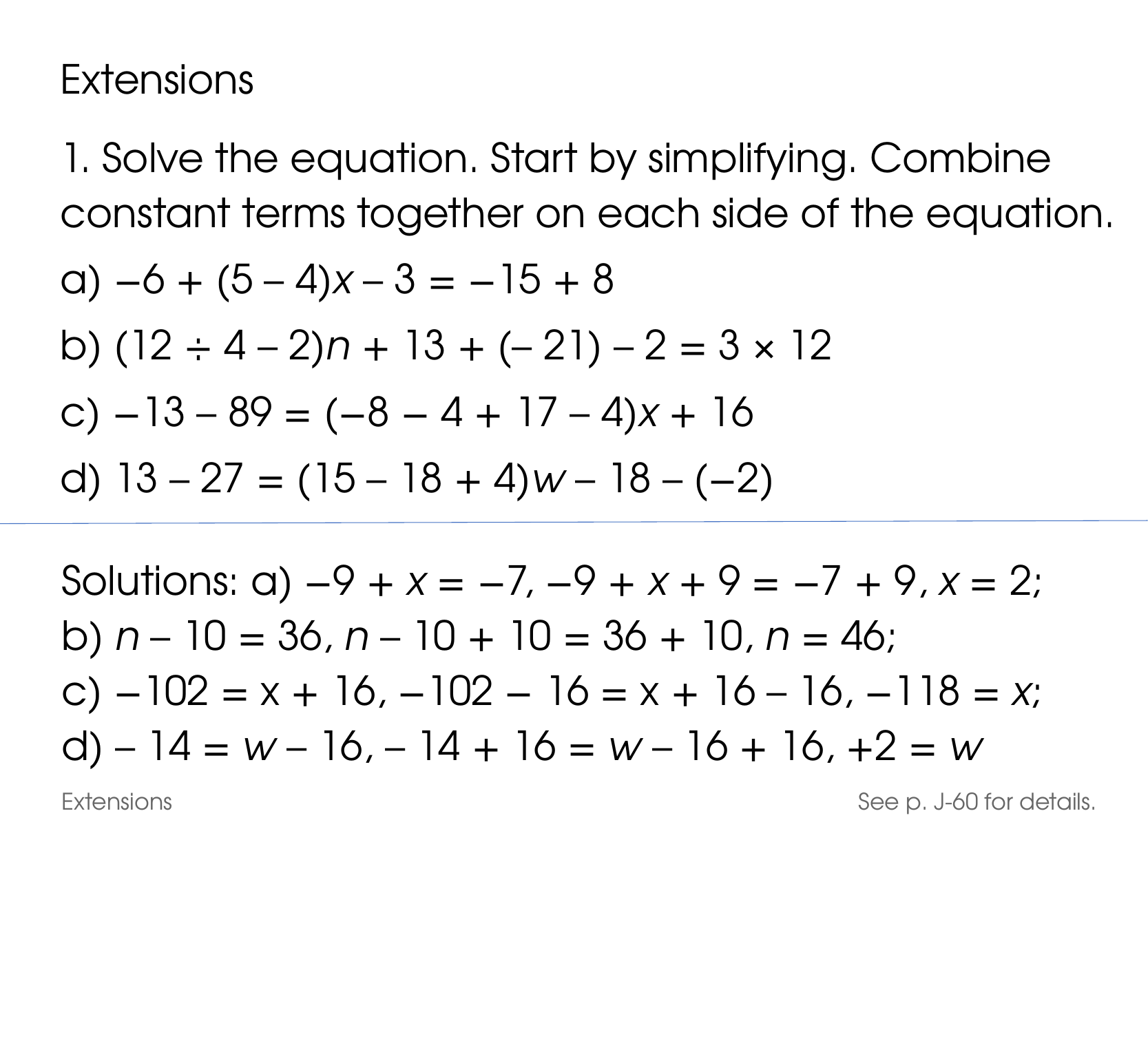

Extensions
1. Solve the equation. Start by simplifying. Combine constant terms together on each side of the equation.
a) −6 + (5 – 4)x – 3 = −15 + 8
b) (12 ÷ 4 – 2)n + 13 + (– 21) – 2 = 3 × 12
c) −13 – 89 = (−8 − 4 + 17 – 4)x + 16
d) 13 – 27 = (15 – 18 + 4)w – 18 – (−2)
Solutions: a) −9 + x = −7, −9 + x + 9 = −7 + 9, x = 2;
​b) n – 10 = 36, n – 10 + 10 = 36 + 10, n = 46;
​c) −102 = x + 16, −102 − 16 = x + 16 – 16, −118 = x;
​d) – 14 = w – 16, – 14 + 16 = w – 16 + 16, +2 = w
Extensions
See p. J-60 for details.